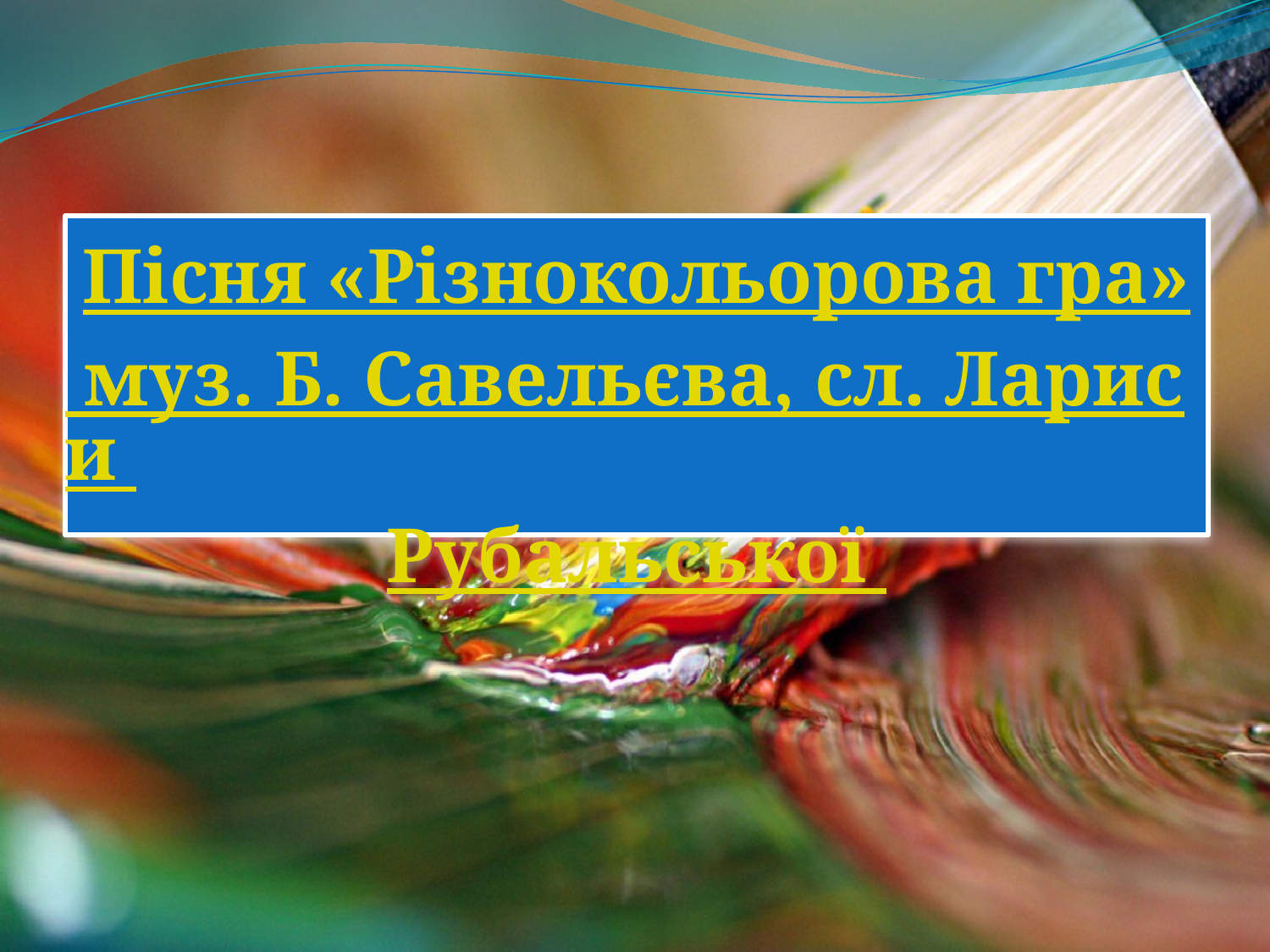

# Пісня «Різнокольорова гра» муз. Б. Савельєва, сл. Лариси Рубальської